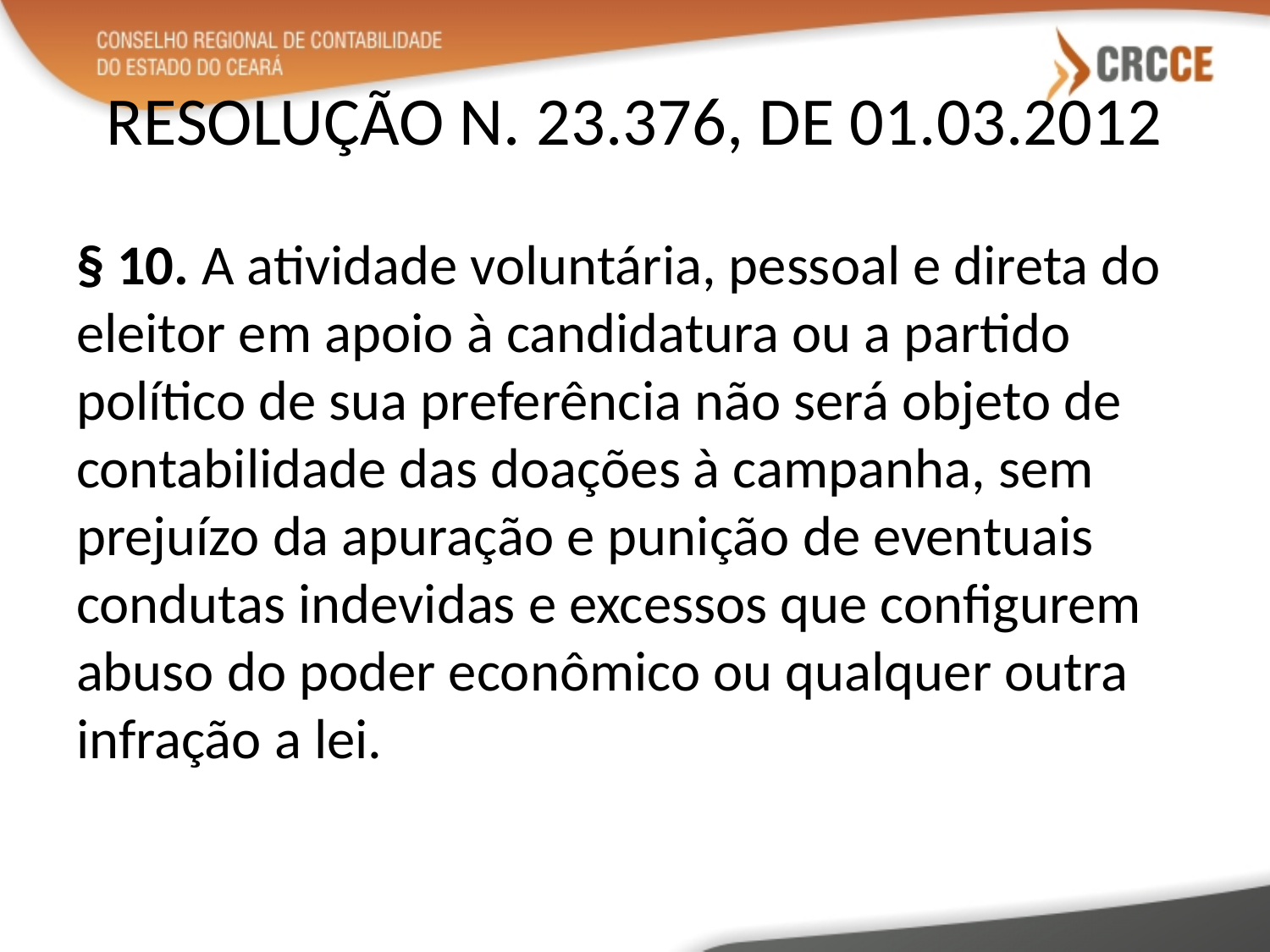

# RESOLUÇÃO N. 23.376, DE 01.03.2012
§ 10. A atividade voluntária, pessoal e direta do eleitor em apoio à candidatura ou a partido político de sua preferência não será objeto de contabilidade das doações à campanha, sem prejuízo da apuração e punição de eventuais condutas indevidas e excessos que configurem abuso do poder econômico ou qualquer outra infração a lei.